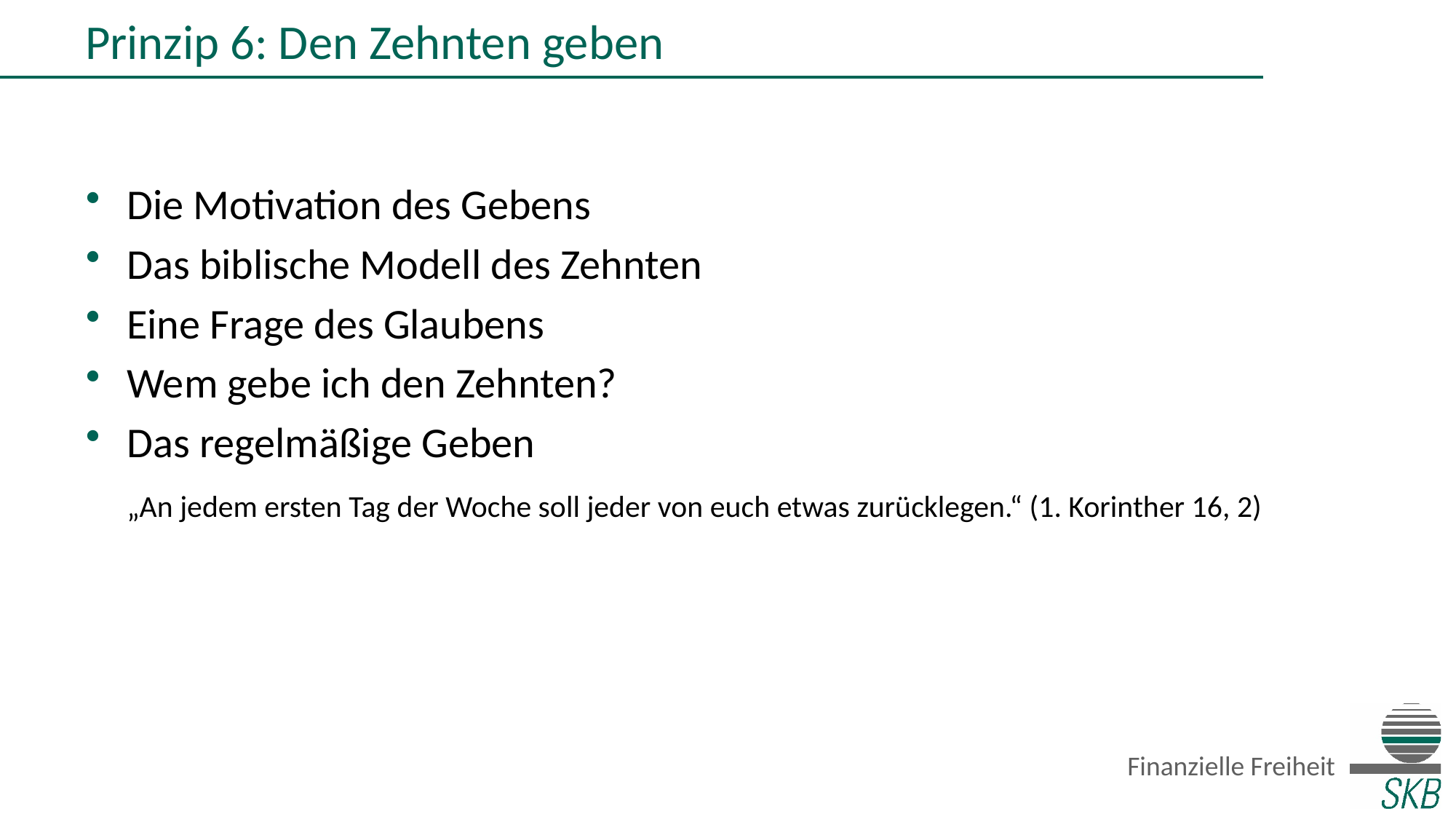

Prinzip 6: Den Zehnten geben
Die Motivation des Gebens
Das biblische Modell des Zehnten
Eine Frage des Glaubens
Wem gebe ich den Zehnten?
Das regelmäßige Geben
	„An jedem ersten Tag der Woche soll jeder von euch etwas zurücklegen.“ (1. Korinther 16, 2)